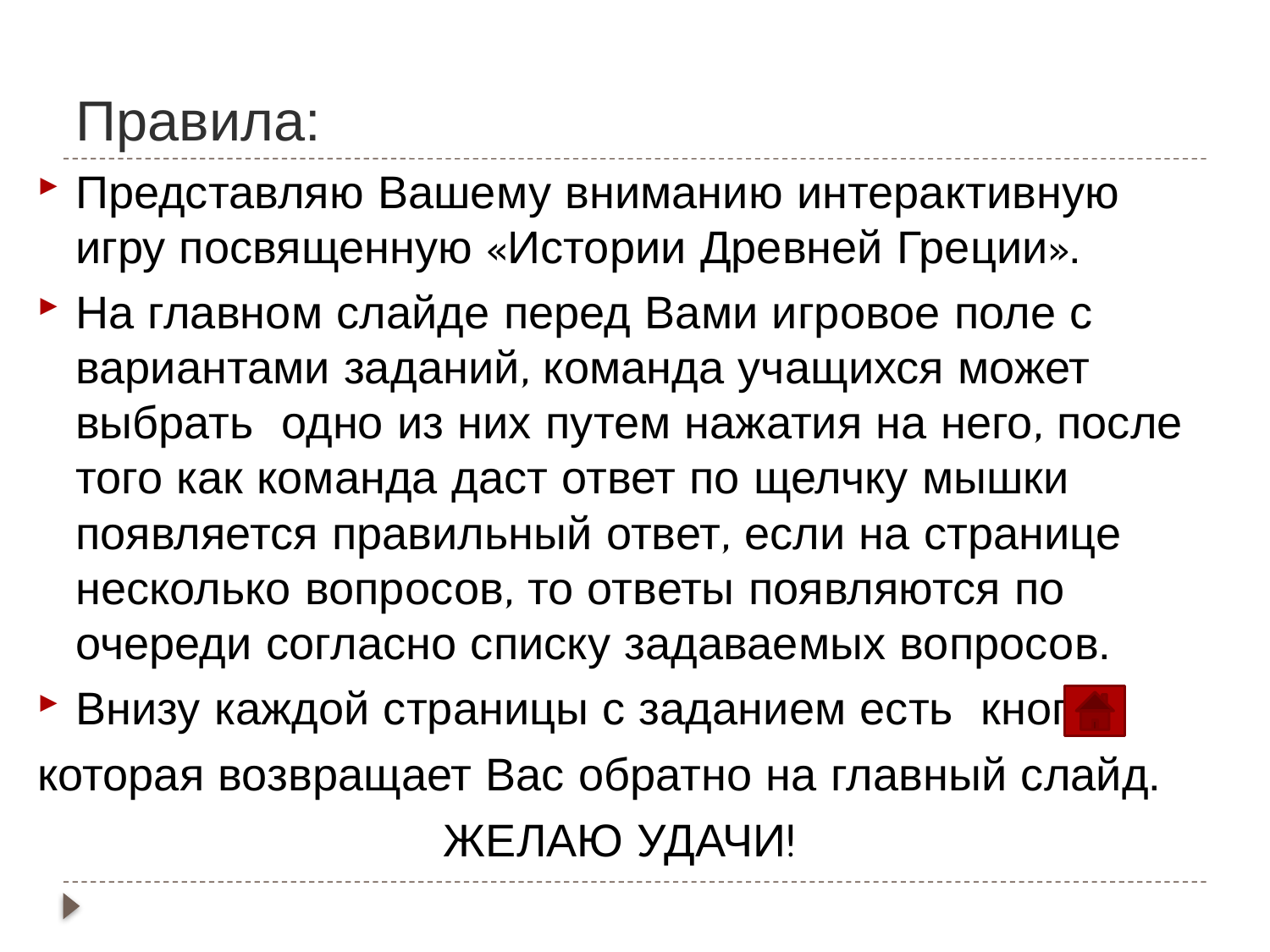

# Правила:
Представляю Вашему вниманию интерактивную игру посвященную «Истории Древней Греции».
На главном слайде перед Вами игровое поле с вариантами заданий, команда учащихся может выбрать  одно из них путем нажатия на него, после того как команда даст ответ по щелчку мышки появляется правильный ответ, если на странице несколько вопросов, то ответы появляются по очереди согласно списку задаваемых вопросов.
Внизу каждой страницы с заданием есть  кнопка
которая возвращает Вас обратно на главный слайд.
ЖЕЛАЮ УДАЧИ!